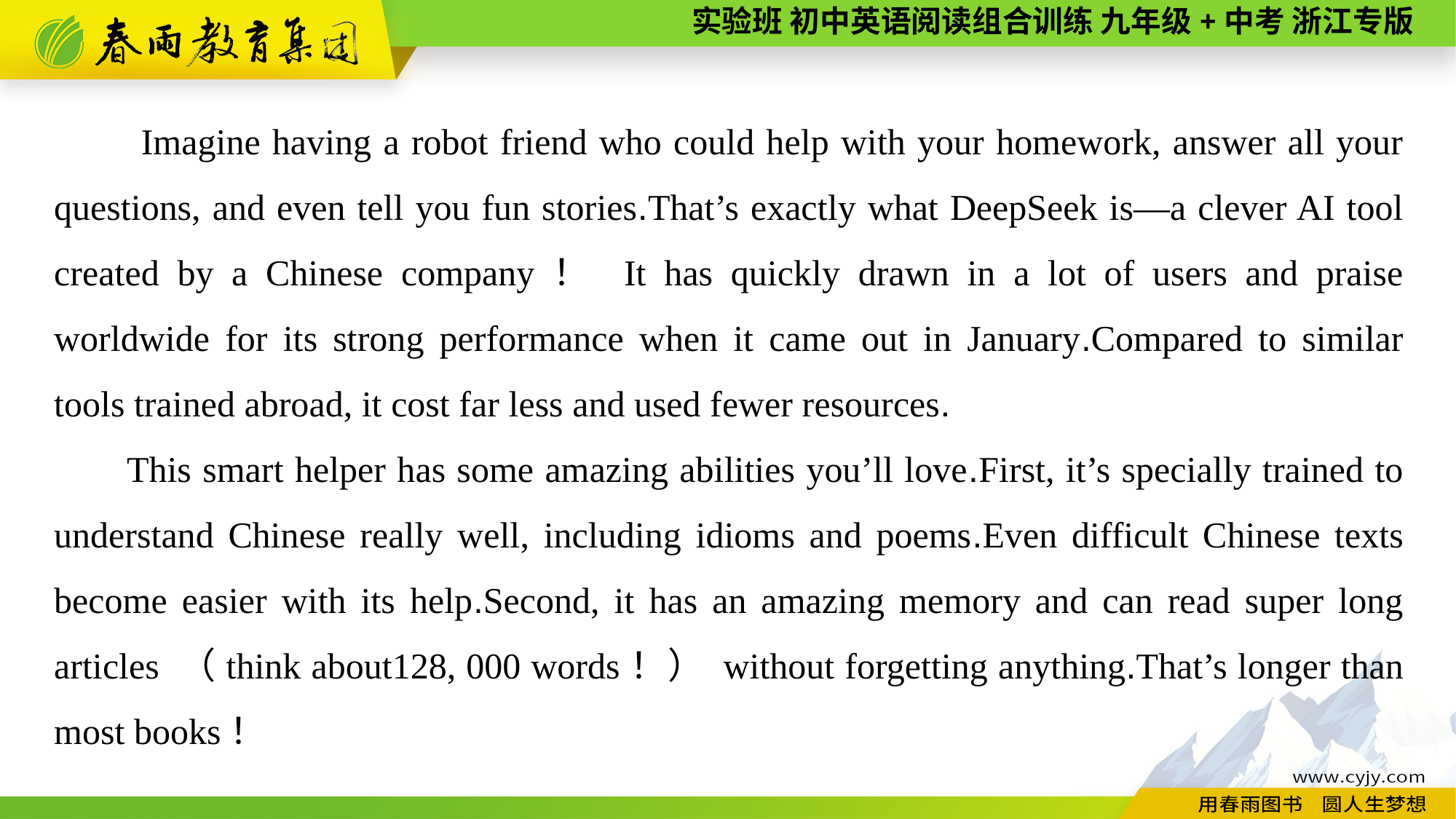

Imagine having a robot friend who could help with your homework, answer all your questions, and even tell you fun stories.That’s exactly what DeepSeek is—a clever AI tool created by a Chinese company！ It has quickly drawn in a lot of users and praise worldwide for its strong performance when it came out in January.Compared to similar tools trained abroad, it cost far less and used fewer resources.
This smart helper has some amazing abilities you’ll love.First, it’s specially trained to understand Chinese really well, including idioms and poems.Even difficult Chinese texts become easier with its help.Second, it has an amazing memory and can read super long articles （think about128, 000 words！） without forgetting anything.That’s longer than most books！